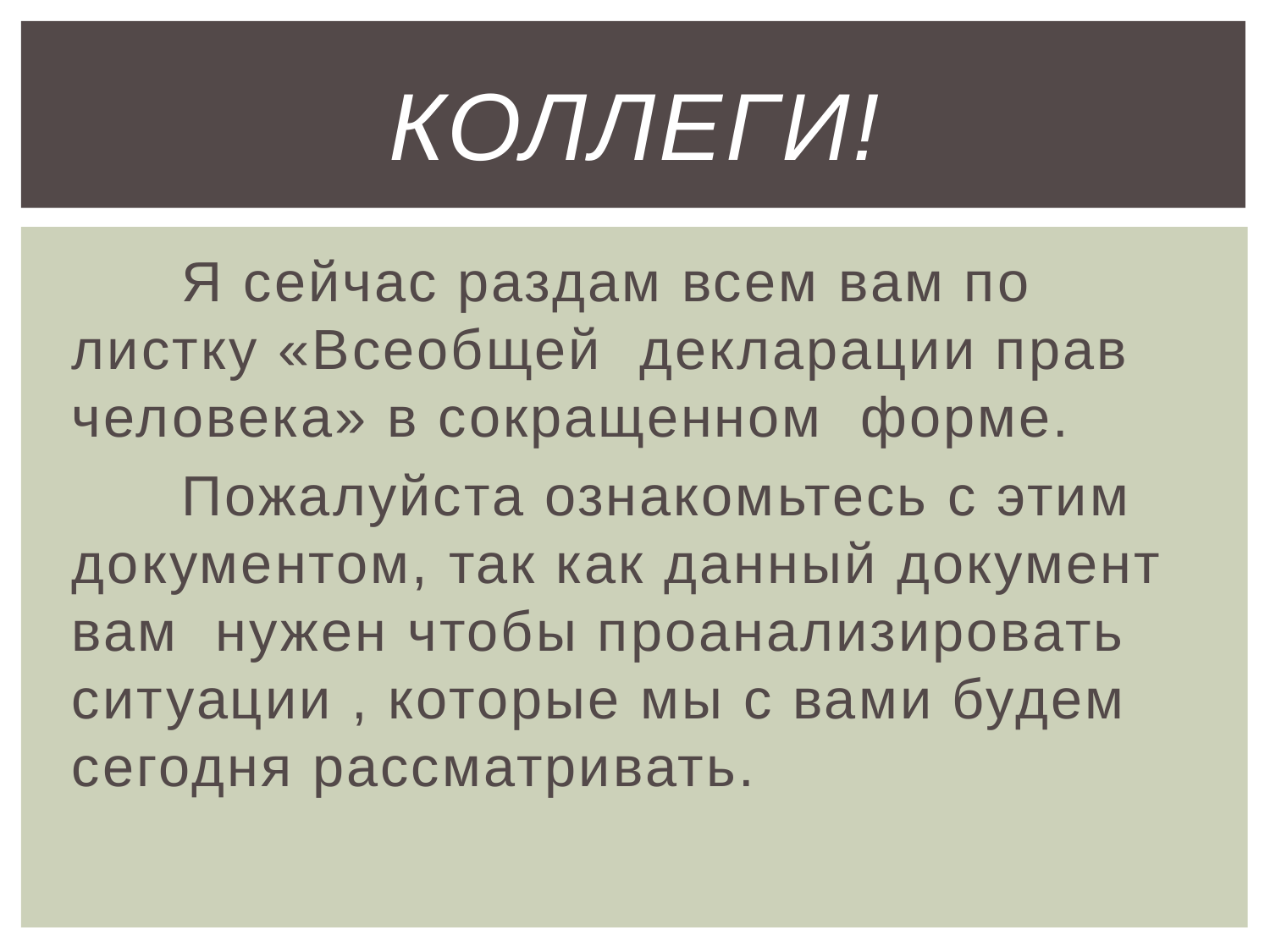

# Коллеги!
      Я сейчас раздам всем вам по листку «Всеобщей  декларации прав  человека» в сокращенном  форме.
      Пожалуйста ознакомьтесь с этим документом, так как данный документ вам  нужен чтобы проанализировать ситуации , которые мы с вами будем сегодня рассматривать.